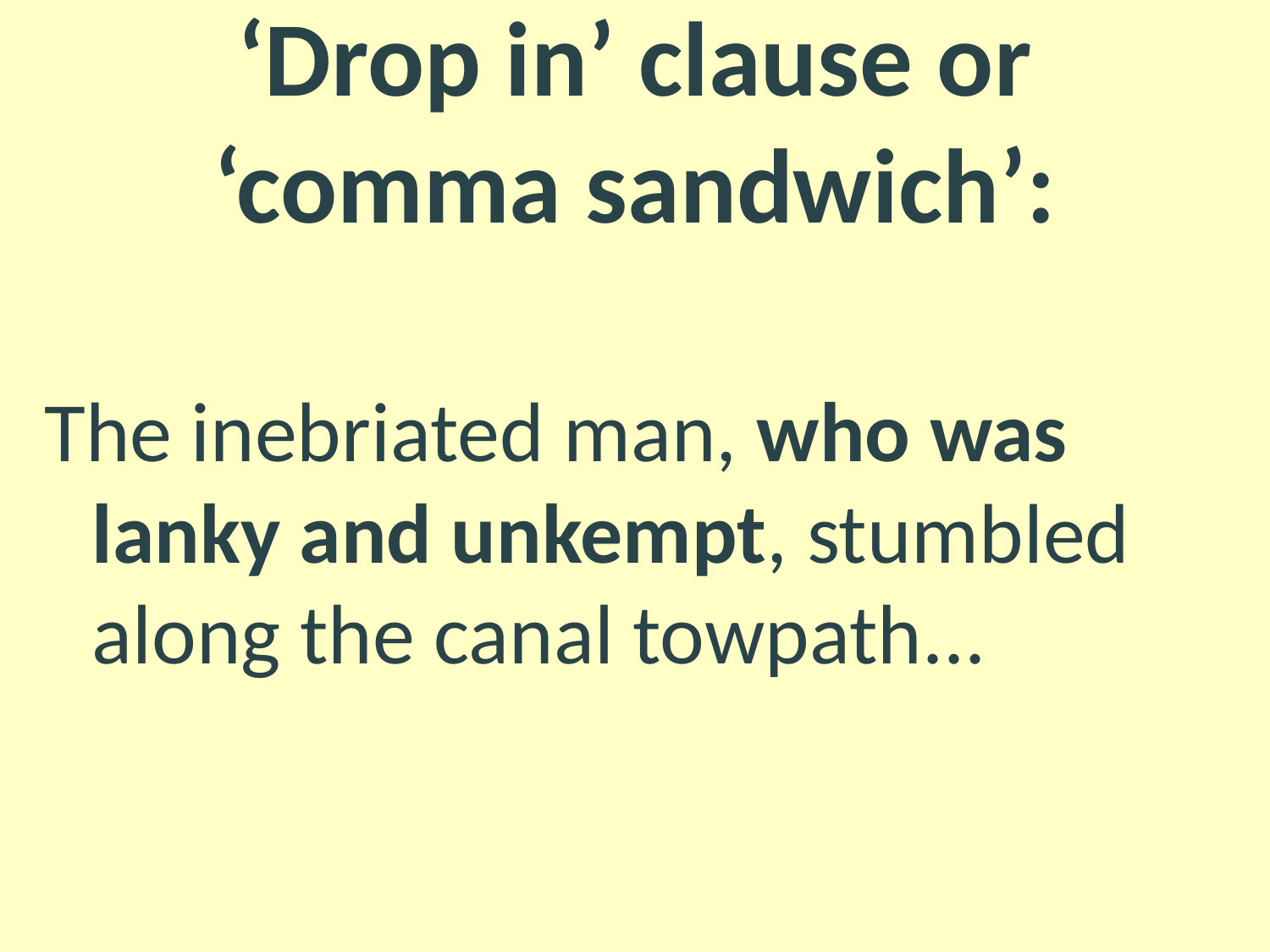

# ‘Drop in’ clause or ‘comma sandwich’:
The inebriated man, who was lanky and unkempt, stumbled along the canal towpath...